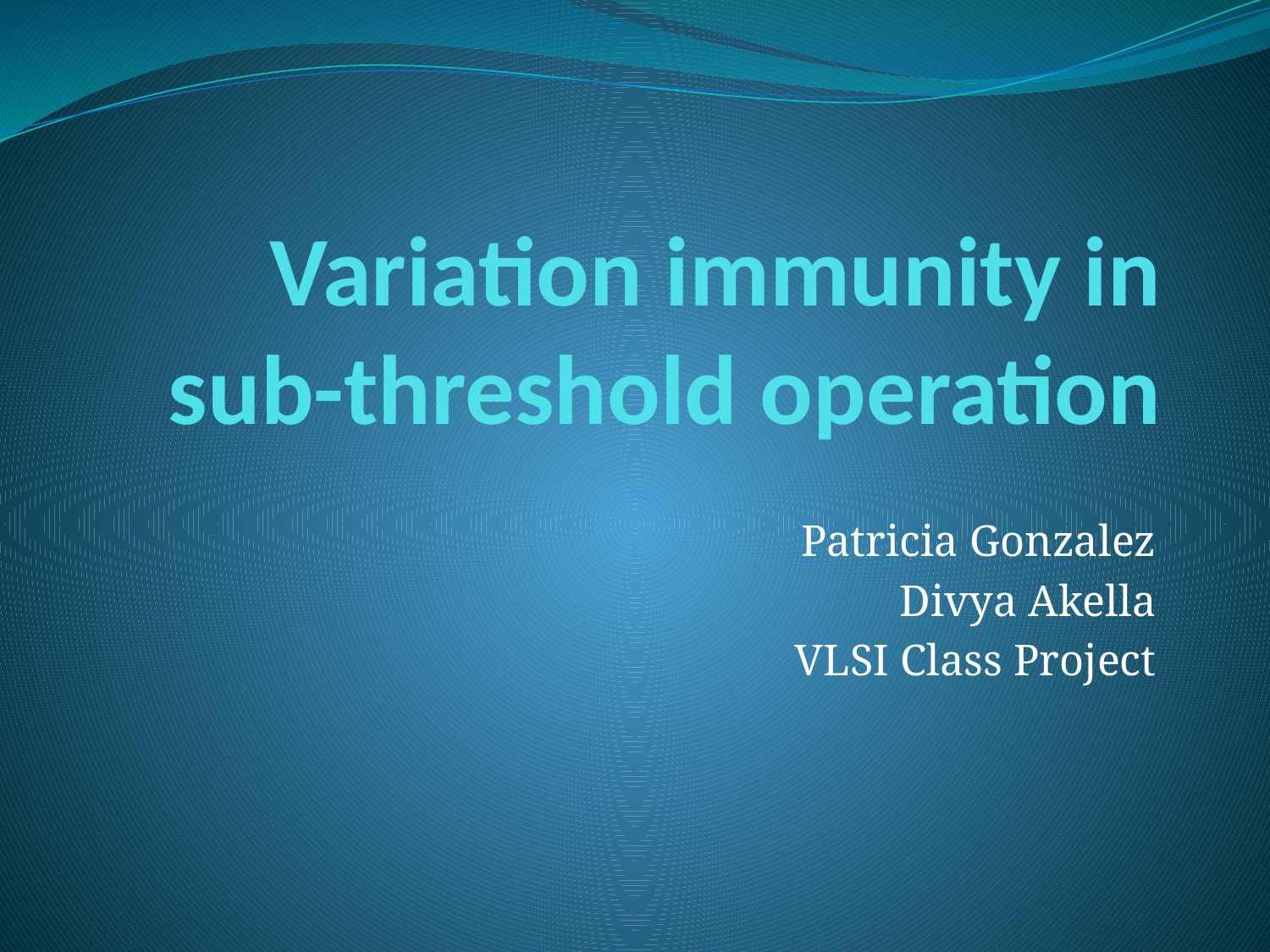

# Variation immunity in sub-threshold operation

Patricia Gonzalez
Divya Akella
VLSI Class Project